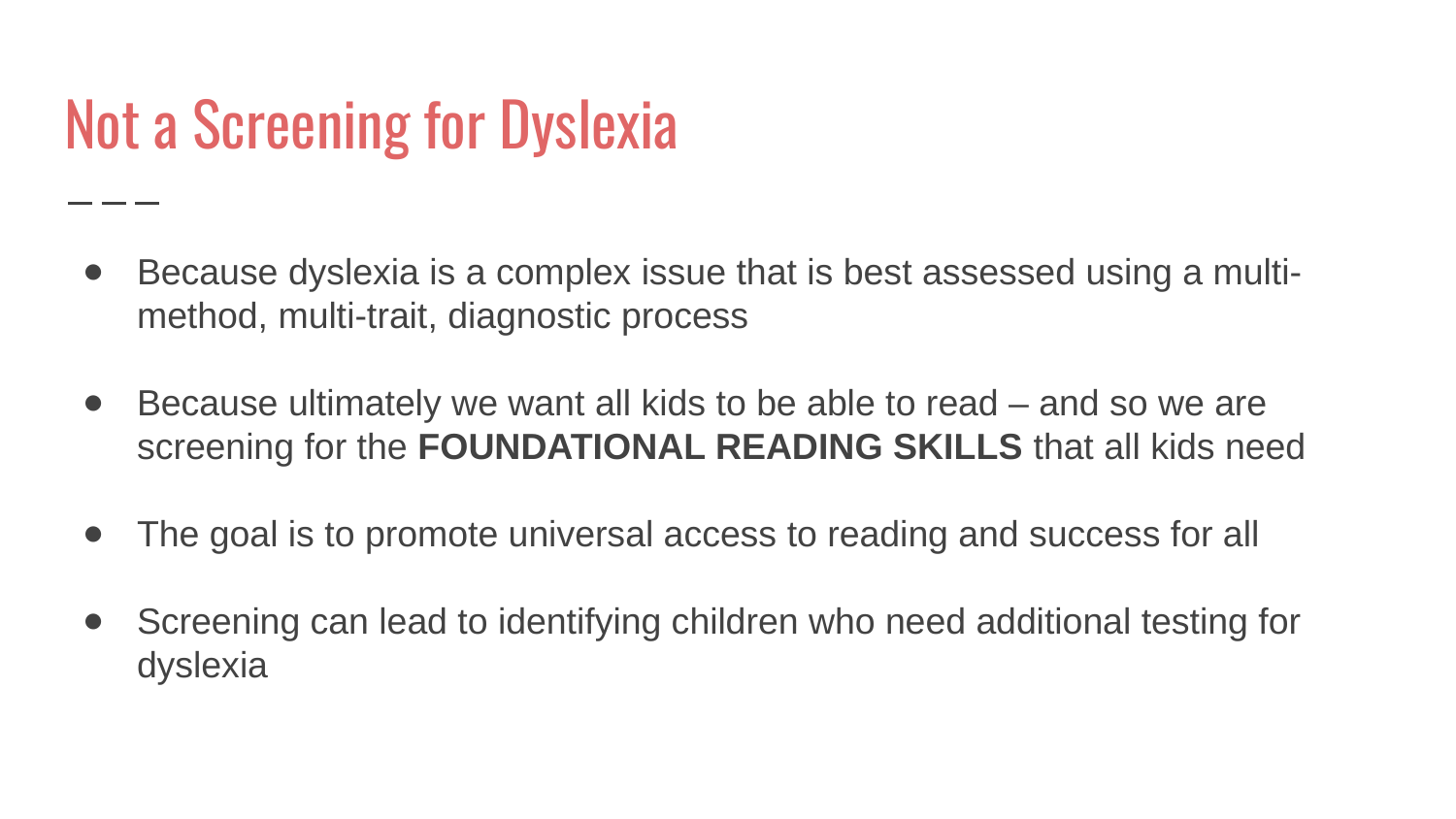

# Not a Screening for Dyslexia
Because dyslexia is a complex issue that is best assessed using a multi-method, multi-trait, diagnostic process

Because ultimately we want all kids to be able to read – and so we are screening for the FOUNDATIONAL READING SKILLS that all kids need

The goal is to promote universal access to reading and success for all

Screening can lead to identifying children who need additional testing for dyslexia